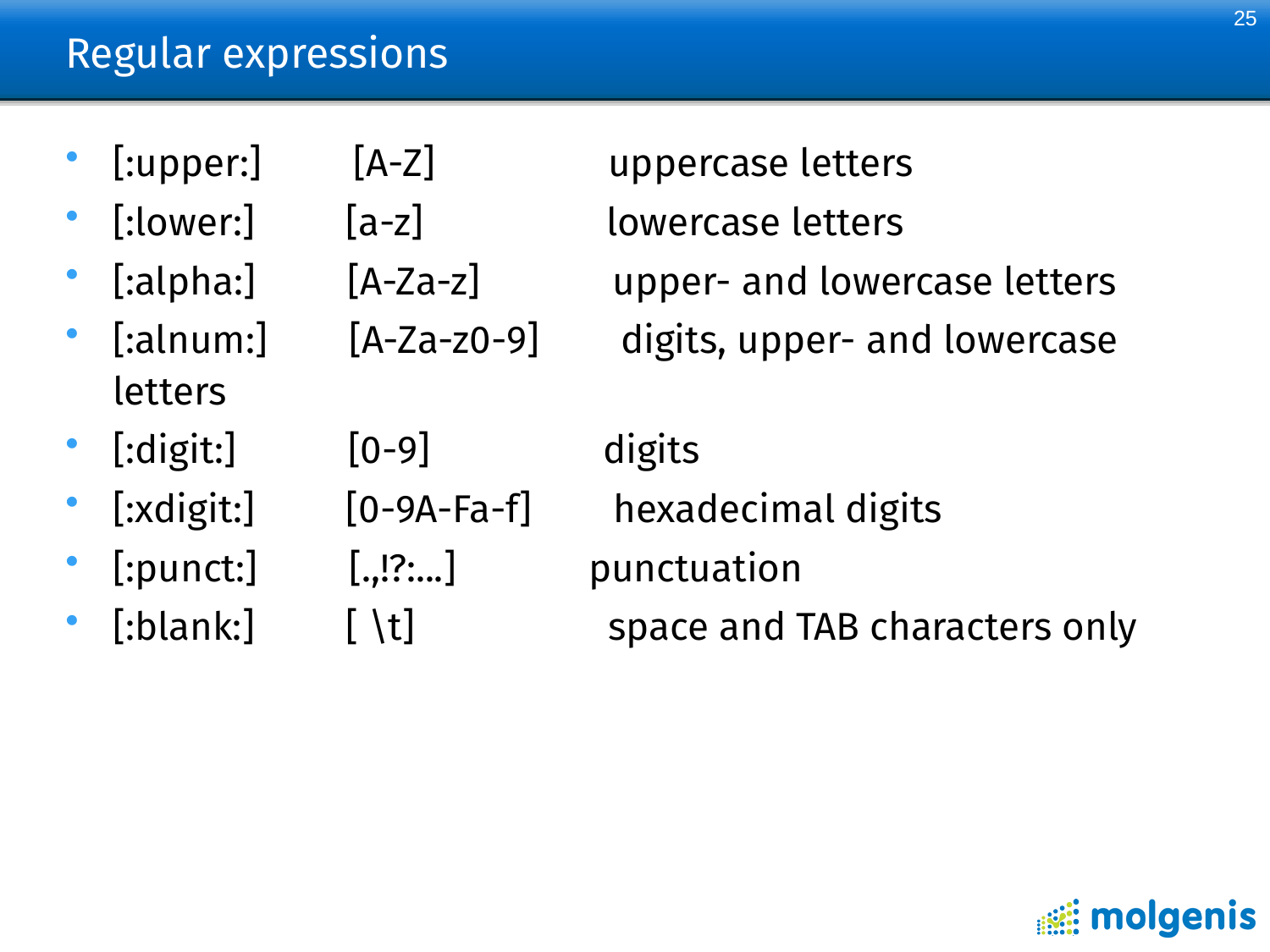

25
# Regular expressions
[:upper:]         [A-Z]                 uppercase letters
[:lower:]         [a-z]                  lowercase letters
[:alpha:]         [A-Za-z]             upper- and lowercase letters
[:alnum:]        [A-Za-z0-9]        digits, upper- and lowercase letters
[:digit:]           [0-9]                 digits
[:xdigit:]         [0-9A-Fa-f]        hexadecimal digits
[:punct:]         [.,!?:...]             punctuation
[:blank:]         [ \t]                   space and TAB characters only